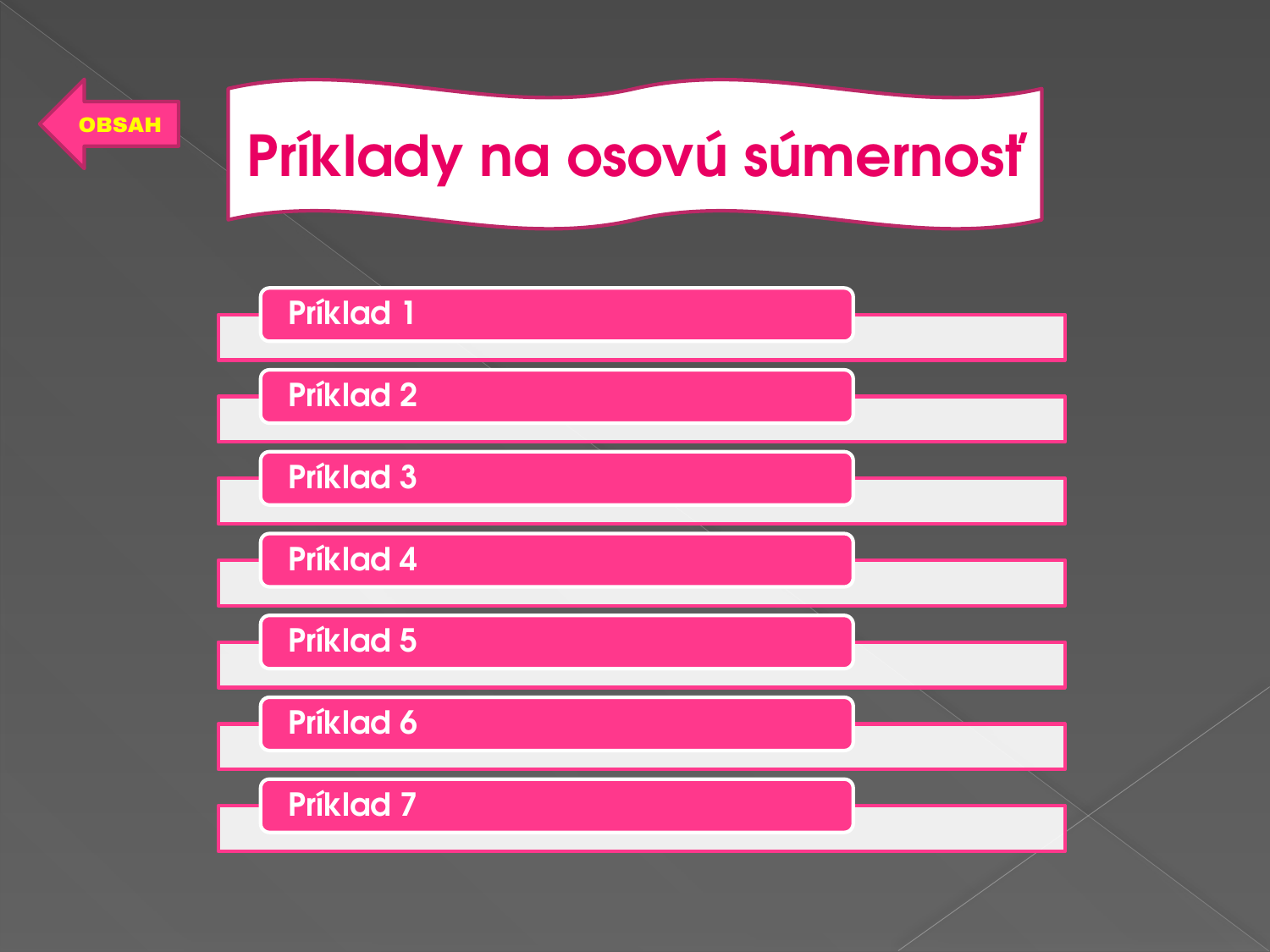

OBSAH
Príklady na osovú súmernosť
Príklad 1
Príklad 2
Príklad 3
Príklad 4
Príklad 5
Príklad 6
Príklad 7